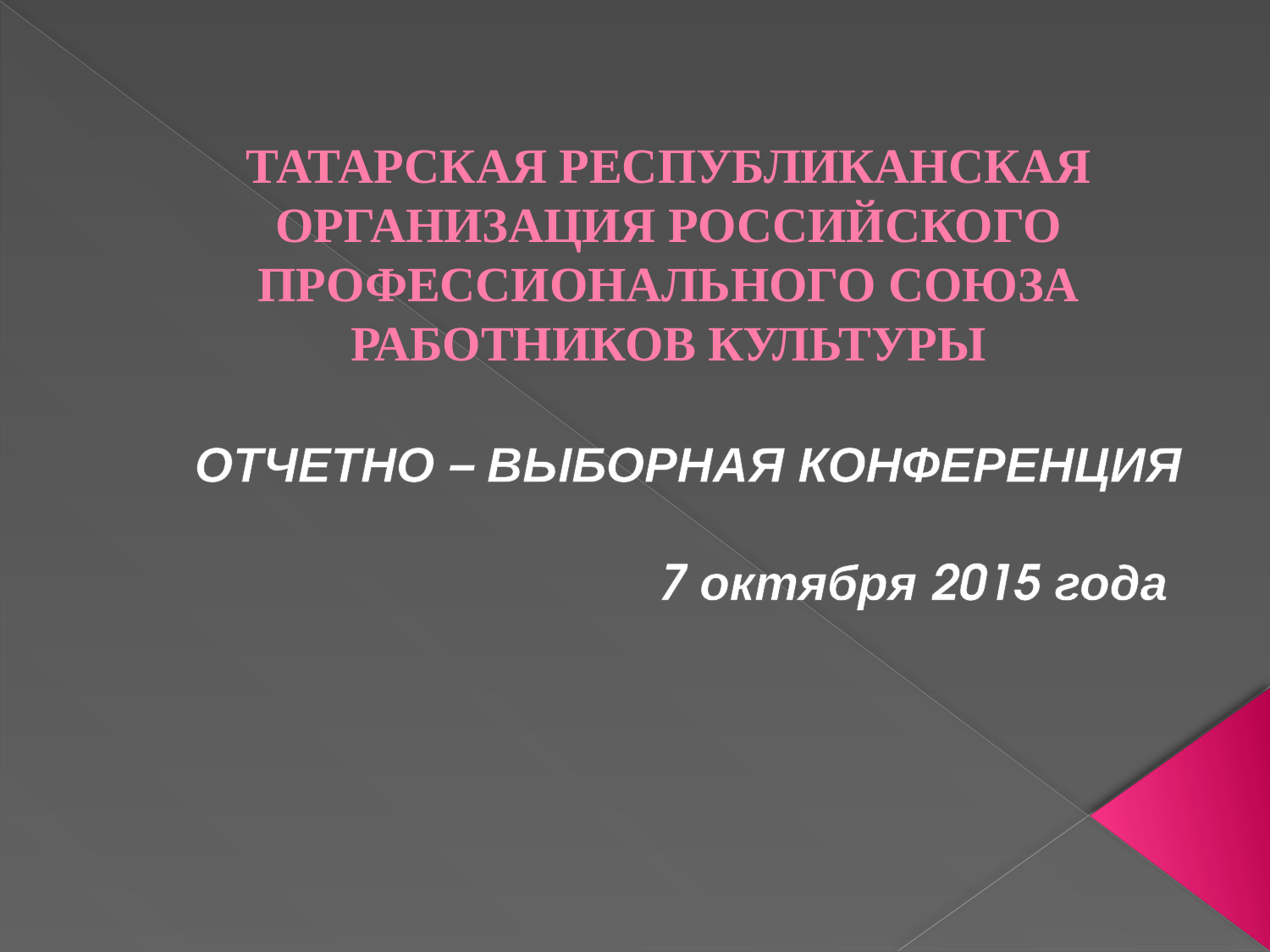

# ТАТАРСКАЯ РЕСПУБЛИКАНСКАЯ ОРГАНИЗАЦИЯ РОССИЙСКОГО ПРОФЕССИОНАЛЬНОГО СОЮЗА РАБОТНИКОВ КУЛЬТУРЫ
ОТЧЕТНО – ВЫБОРНАЯ КОНФЕРЕНЦИЯ

7 октября 2015 года